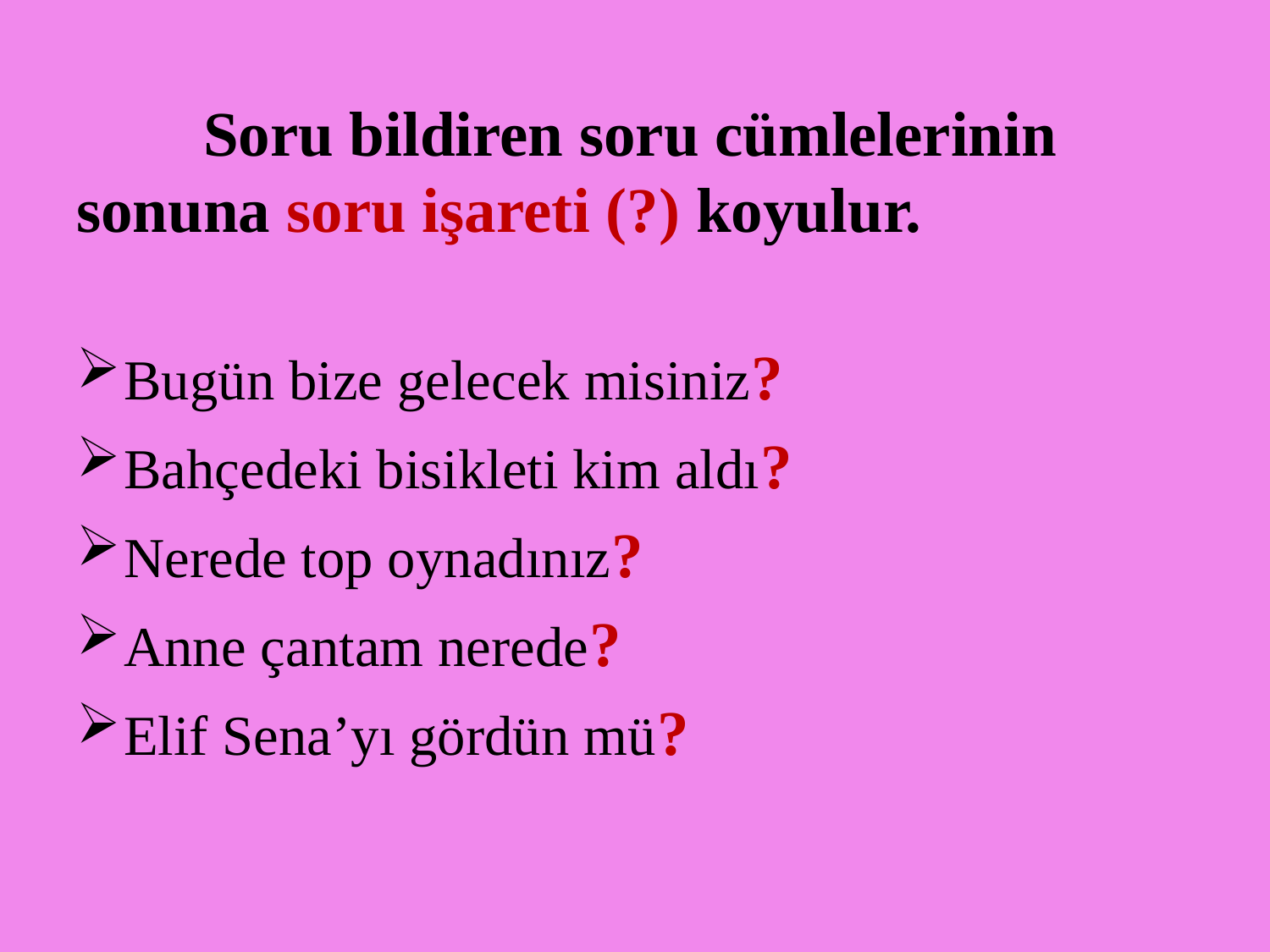

Soru bildiren soru cümlelerinin sonuna soru işareti (?) koyulur.

Bugün bize gelecek misiniz?
Bahçedeki bisikleti kim aldı?
Nerede top oynadınız?
Anne çantam nerede?
Elif Sena’yı gördün mü?